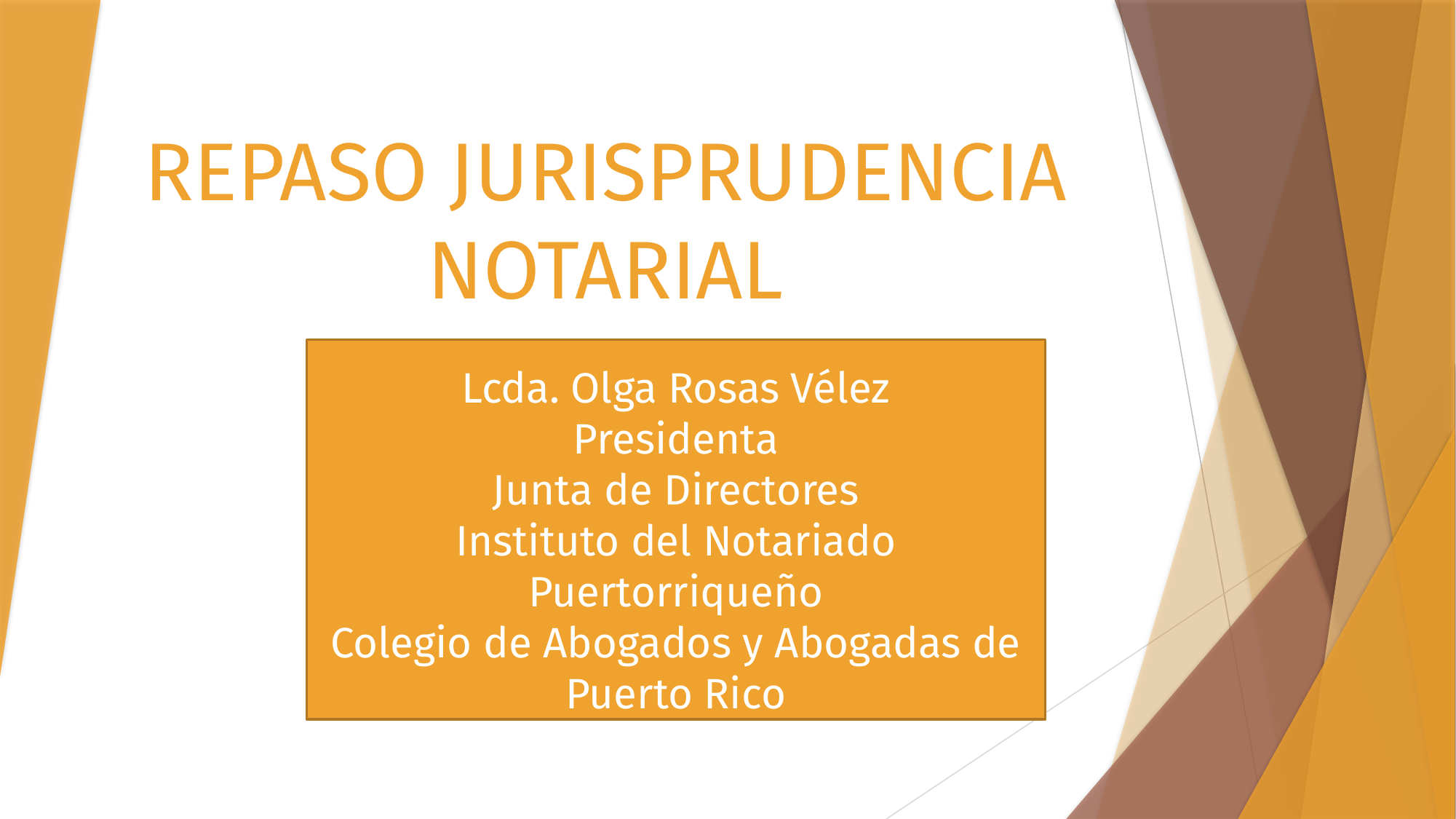

# REPASO JURISPRUDENCIA NOTARIAL

Lcda. Olga Rosas Vélez
Presidenta
Junta de Directores
Instituto del Notariado Puertorriqueño
Colegio de Abogados y Abogadas de Puerto Rico